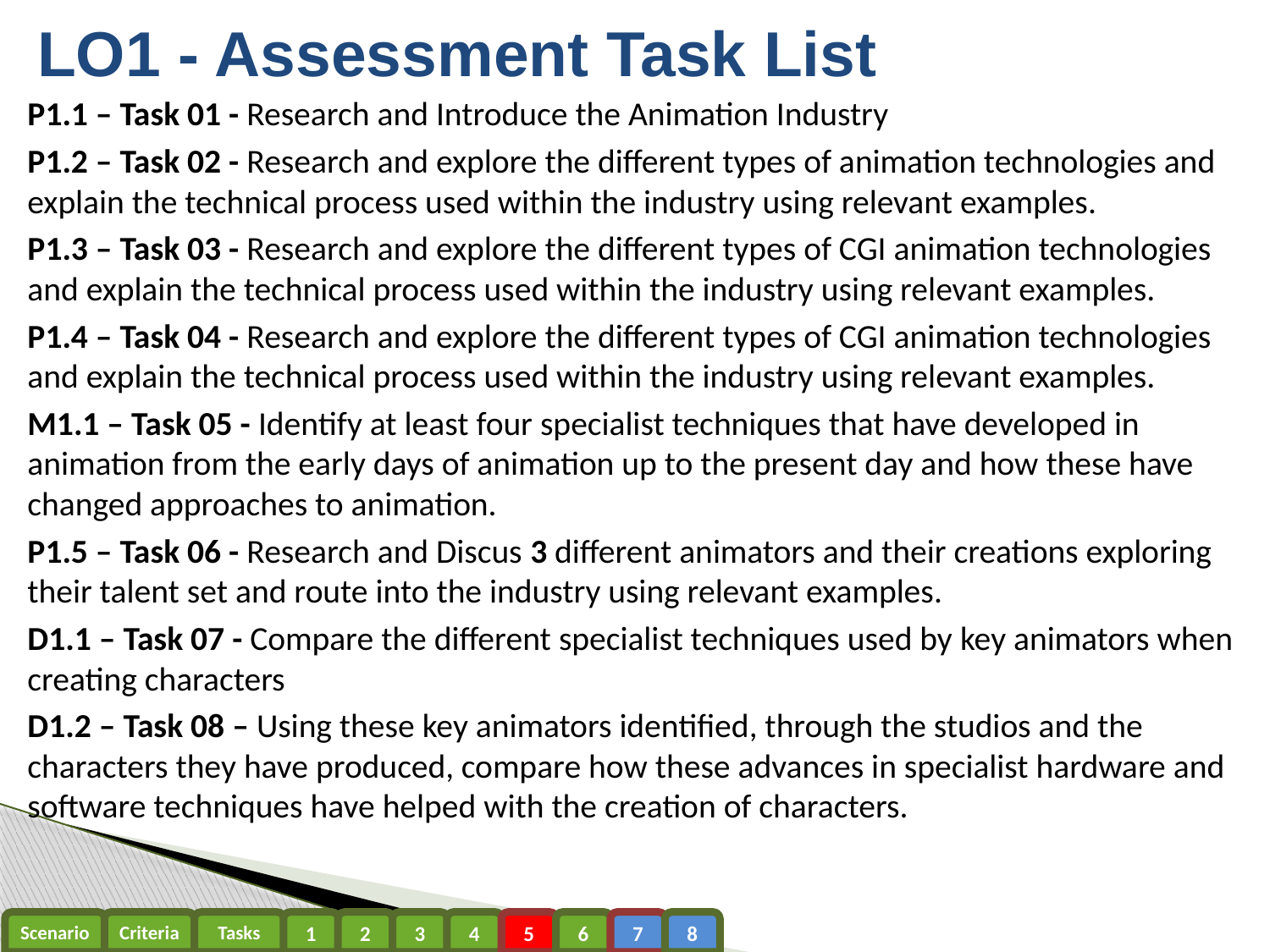

# LO1 - Assessment Task List
P1.1 – Task 01 - Research and Introduce the Animation Industry
P1.2 – Task 02 - Research and explore the different types of animation technologies and explain the technical process used within the industry using relevant examples.
P1.3 – Task 03 - Research and explore the different types of CGI animation technologies and explain the technical process used within the industry using relevant examples.
P1.4 – Task 04 - Research and explore the different types of CGI animation technologies and explain the technical process used within the industry using relevant examples.
M1.1 – Task 05 - Identify at least four specialist techniques that have developed in animation from the early days of animation up to the present day and how these have changed approaches to animation.
P1.5 – Task 06 - Research and Discus 3 different animators and their creations exploring their talent set and route into the industry using relevant examples.
D1.1 – Task 07 - Compare the different specialist techniques used by key animators when creating characters
D1.2 – Task 08 – Using these key animators identified, through the studios and the characters they have produced, compare how these advances in specialist hardware and software techniques have helped with the creation of characters.